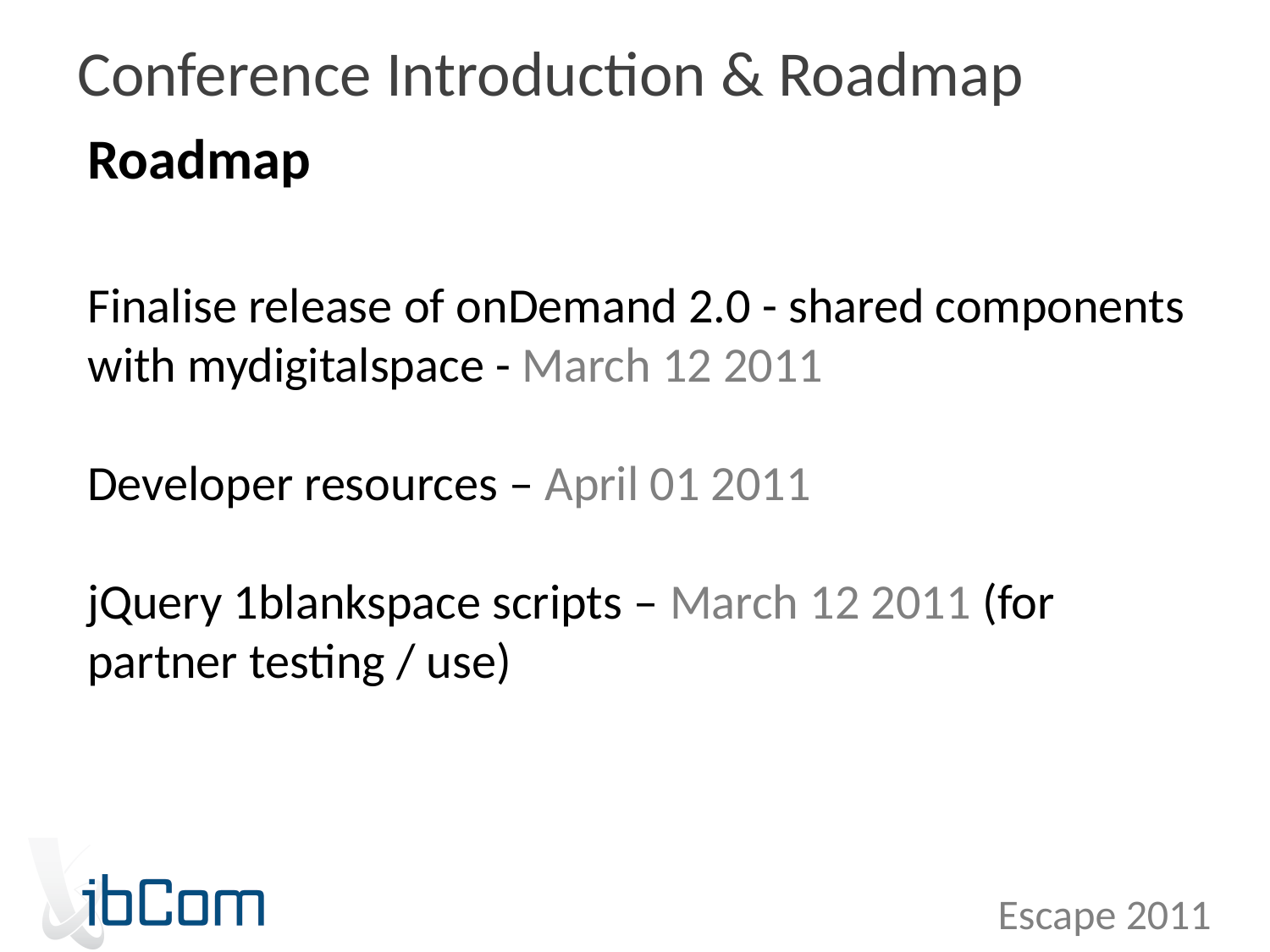

Roadmap
# Finalise release of onDemand 2.0 - shared components with mydigitalspace - March 12 2011 Developer resources – April 01 2011 jQuery 1blankspace scripts – March 12 2011 (for partner testing / use)